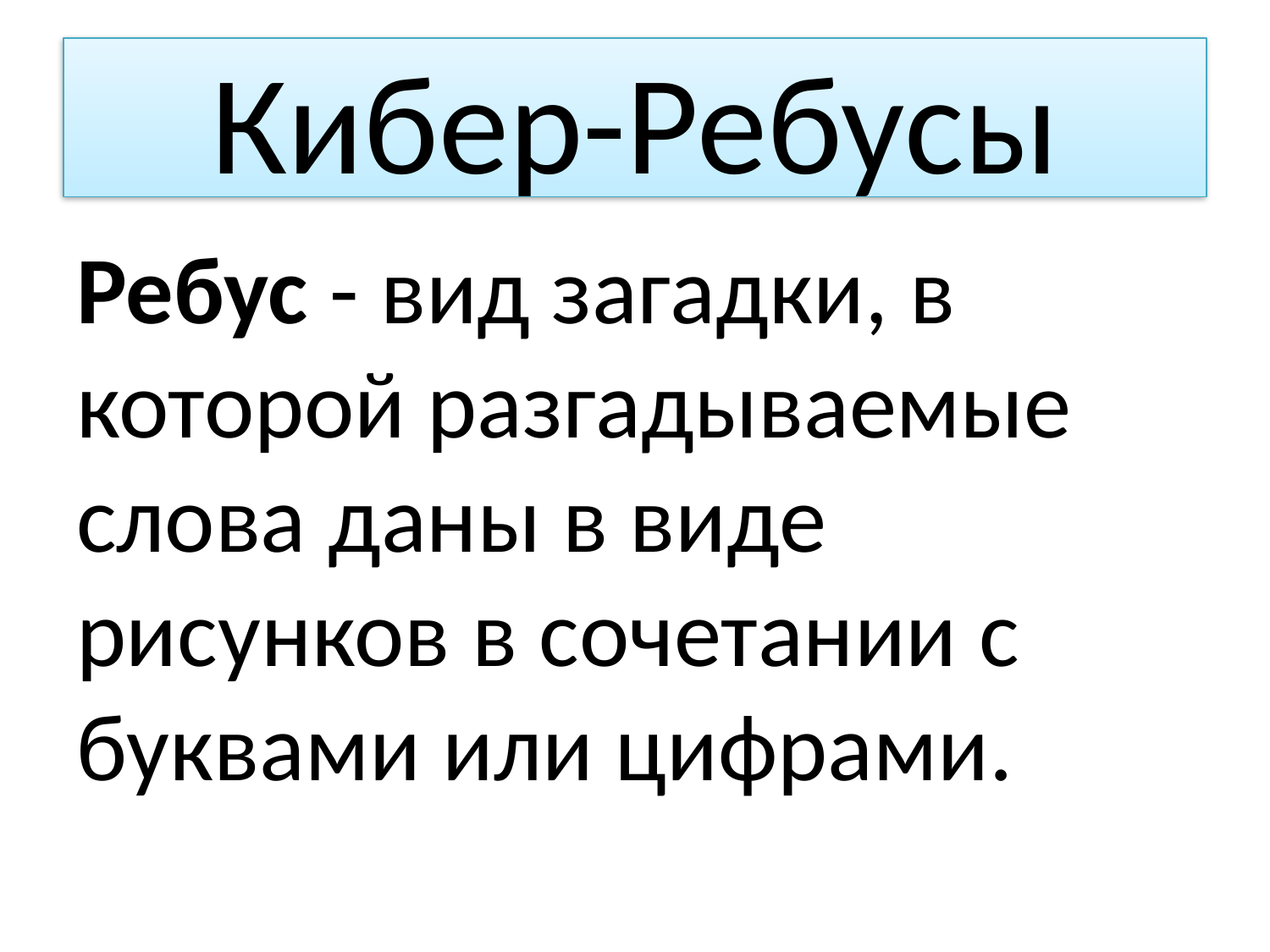

# Кибер-Ребусы
Ребус - вид загадки, в которой разгадываемые слова даны в виде рисунков в сочетании с буквами или цифрами.